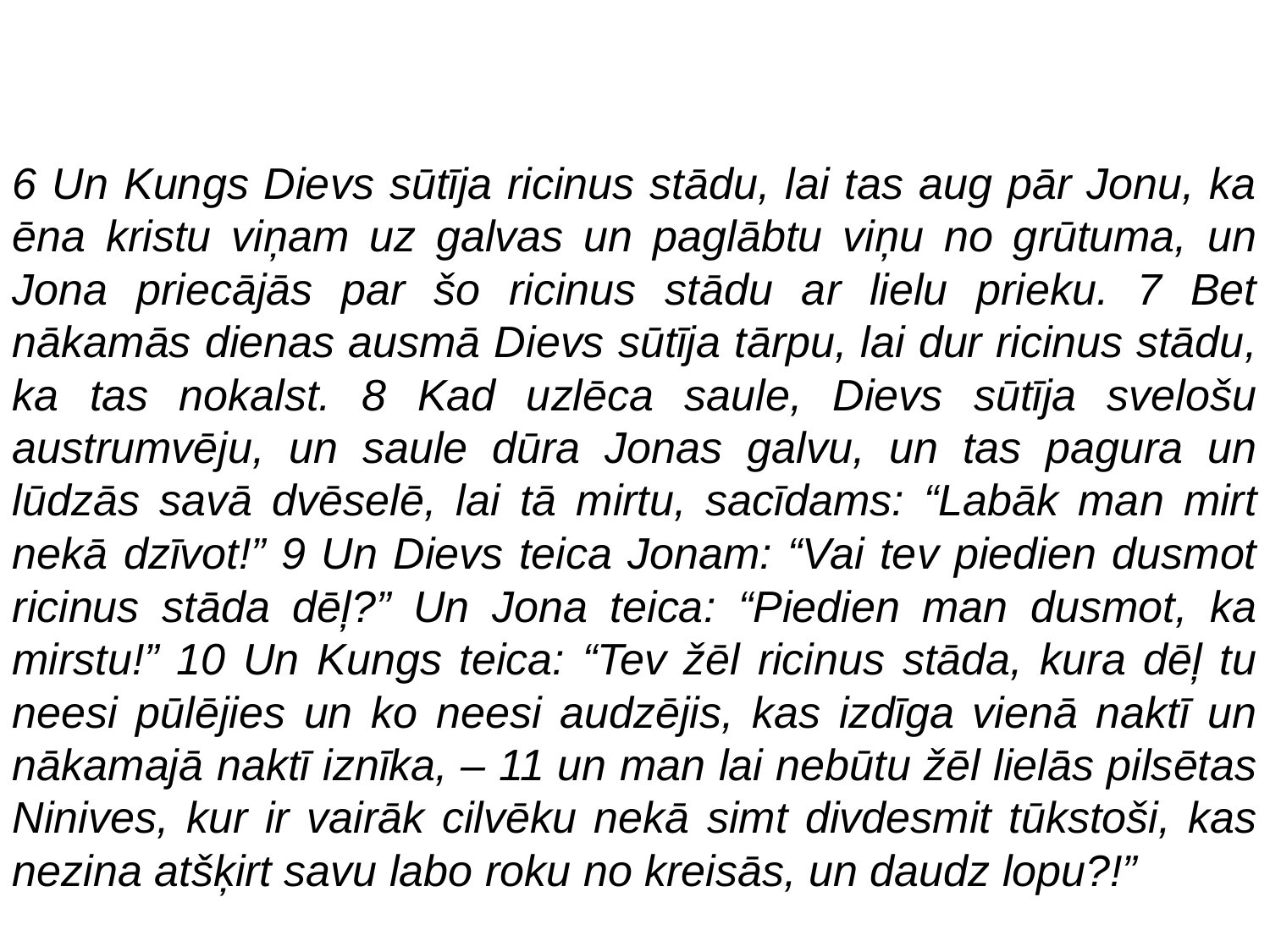

6 Un Kungs Dievs sūtīja ricinus stādu, lai tas aug pār Jonu, ka ēna kristu viņam uz galvas un paglābtu viņu no grūtuma, un Jona priecājās par šo ricinus stādu ar lielu prieku. 7 Bet nākamās dienas ausmā Dievs sūtīja tārpu, lai dur ricinus stādu, ka tas nokalst. 8 Kad uzlēca saule, Dievs sūtīja svelošu austrumvēju, un saule dūra Jonas galvu, un tas pagura un lūdzās savā dvēselē, lai tā mirtu, sacīdams: “Labāk man mirt nekā dzīvot!” 9 Un Dievs teica Jonam: “Vai tev piedien dusmot ricinus stāda dēļ?” Un Jona teica: “Piedien man dusmot, ka mirstu!” 10 Un Kungs teica: “Tev žēl ricinus stāda, kura dēļ tu neesi pūlējies un ko neesi audzējis, kas izdīga vienā naktī un nākamajā naktī iznīka, – 11 un man lai nebūtu žēl lielās pilsētas Ninives, kur ir vairāk cilvēku nekā simt divdesmit tūkstoši, kas nezina atšķirt savu labo roku no kreisās, un daudz lopu?!”